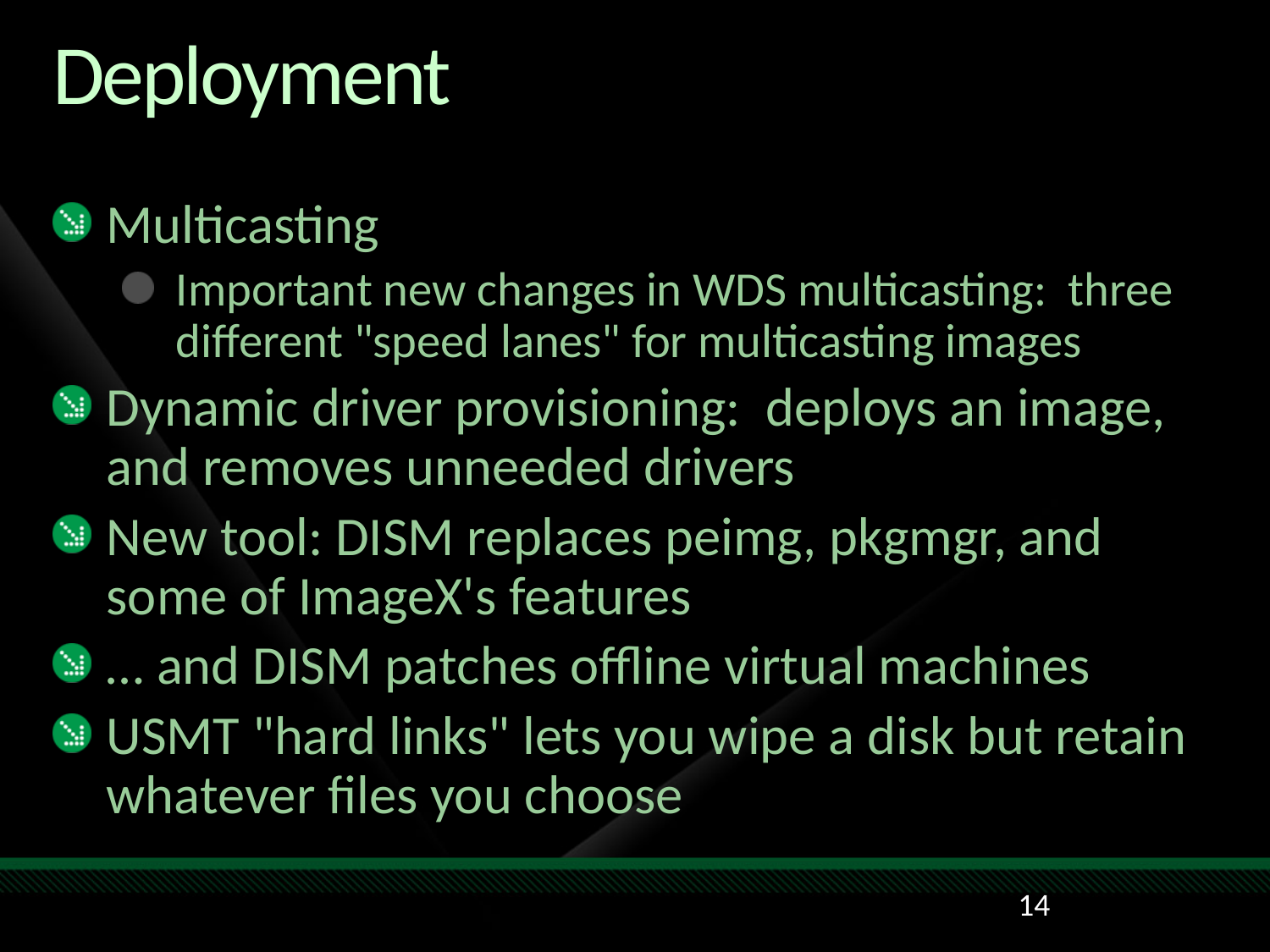

# Deployment
Multicasting
Important new changes in WDS multicasting:  three different "speed lanes" for multicasting images
Dynamic driver provisioning:  deploys an image, and removes unneeded drivers
New tool: DISM replaces peimg, pkgmgr, and some of ImageX's features
… and DISM patches offline virtual machines
USMT "hard links" lets you wipe a disk but retain whatever files you choose
14